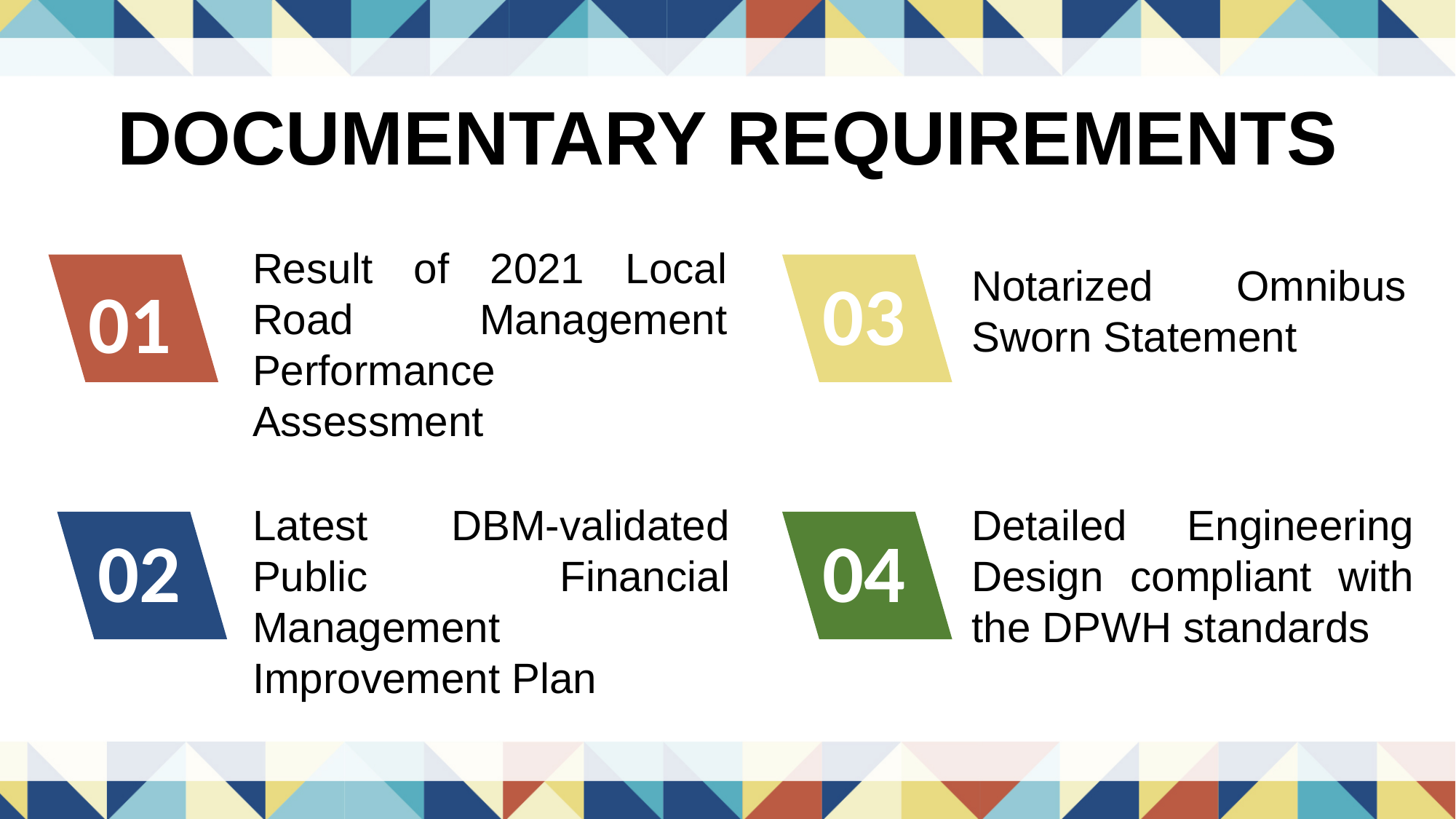

DOCUMENTARY REQUIREMENTS
Result of 2021 Local Road Management Performance Assessment
Notarized Omnibus Sworn Statement
03
01
Latest DBM-validated Public Financial Management Improvement Plan
Detailed Engineering Design compliant with the DPWH standards
02
04